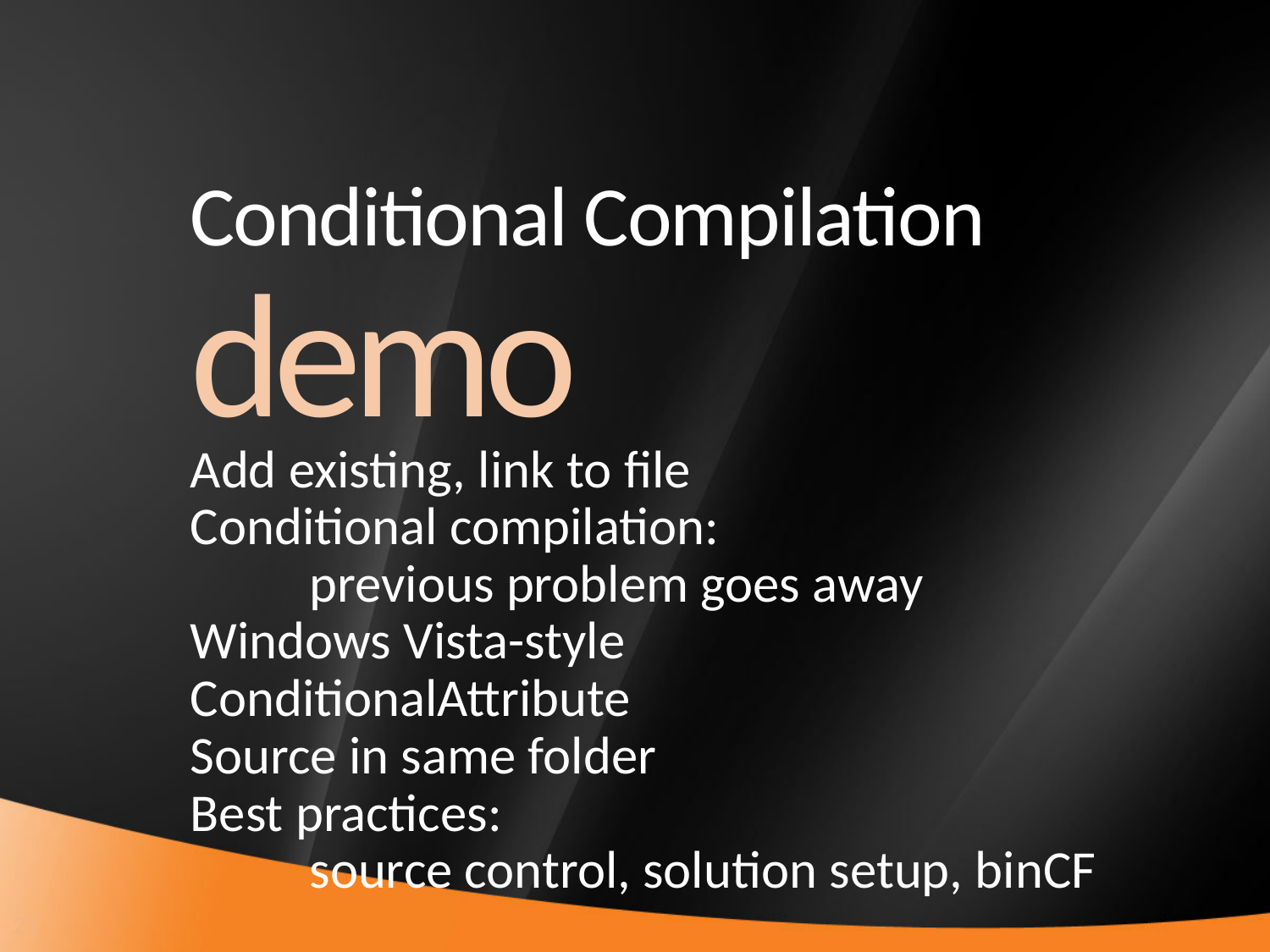

# Conditional Compilation
demo
Add existing, link to file
Conditional compilation:
	previous problem goes away
Windows Vista-style
ConditionalAttribute
Source in same folder
Best practices:
	source control, solution setup, binCF